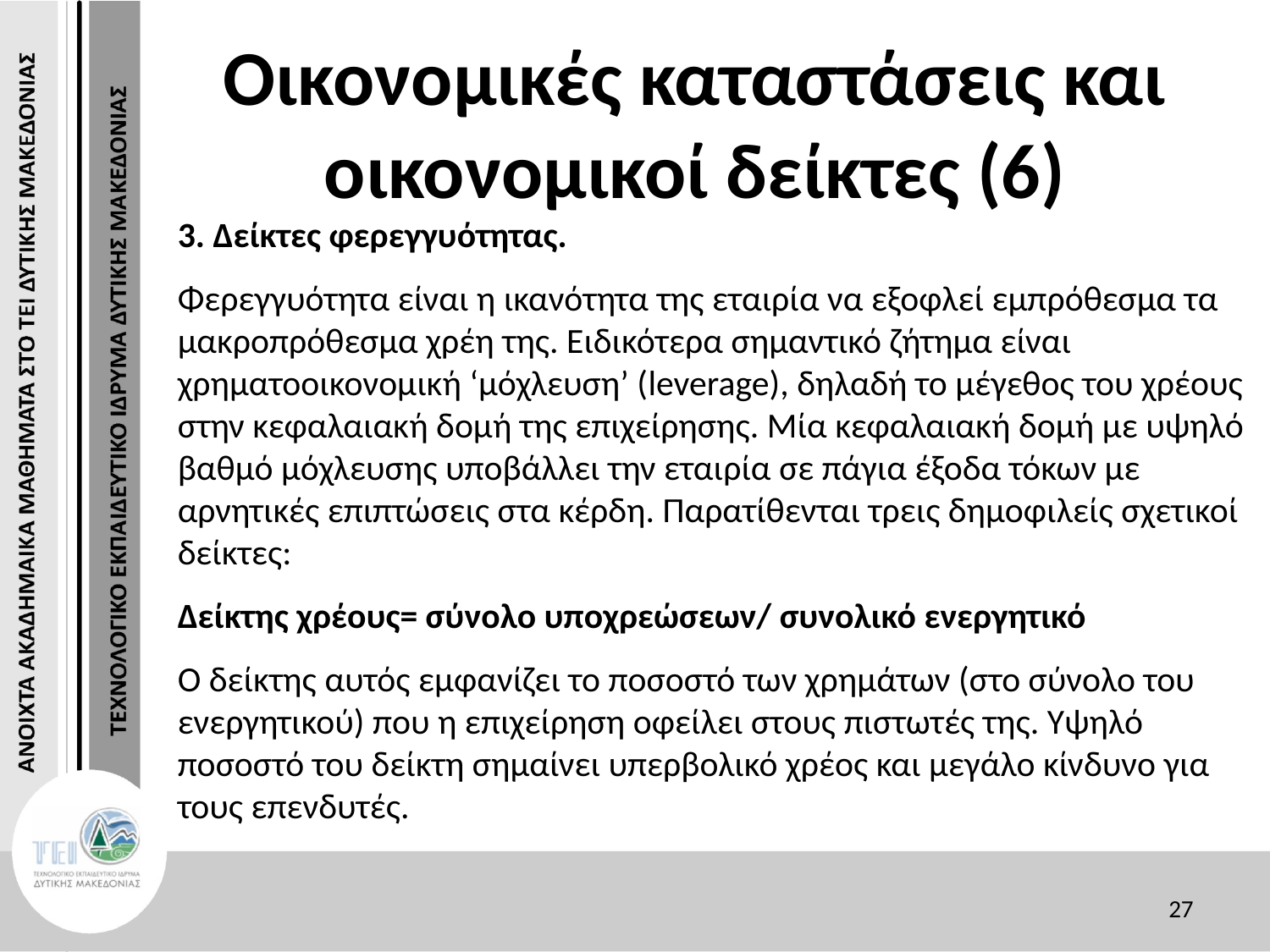

# Οικονομικές καταστάσεις και οικονομικοί δείκτες (6)
3. Δείκτες φερεγγυότητας.
Φερεγγυότητα είναι η ικανότητα της εταιρία να εξοφλεί εμπρόθεσμα τα μακροπρόθεσμα χρέη της. Ειδικότερα σημαντικό ζήτημα είναι χρηματοοικονομική ‘μόχλευση’ (leverage), δηλαδή το μέγεθος του χρέους στην κεφαλαιακή δομή της επιχείρησης. Μία κεφαλαιακή δομή με υψηλό βαθμό μόχλευσης υποβάλλει την εταιρία σε πάγια έξοδα τόκων με αρνητικές επιπτώσεις στα κέρδη. Παρατίθενται τρεις δημοφιλείς σχετικοί δείκτες:
Δείκτης χρέους= σύνολο υποχρεώσεων/ συνολικό ενεργητικό
Ο δείκτης αυτός εμφανίζει το ποσοστό των χρημάτων (στο σύνολο του ενεργητικού) που η επιχείρηση οφείλει στους πιστωτές της. Υψηλό ποσοστό του δείκτη σημαίνει υπερβολικό χρέος και μεγάλο κίνδυνο για τους επενδυτές.

27